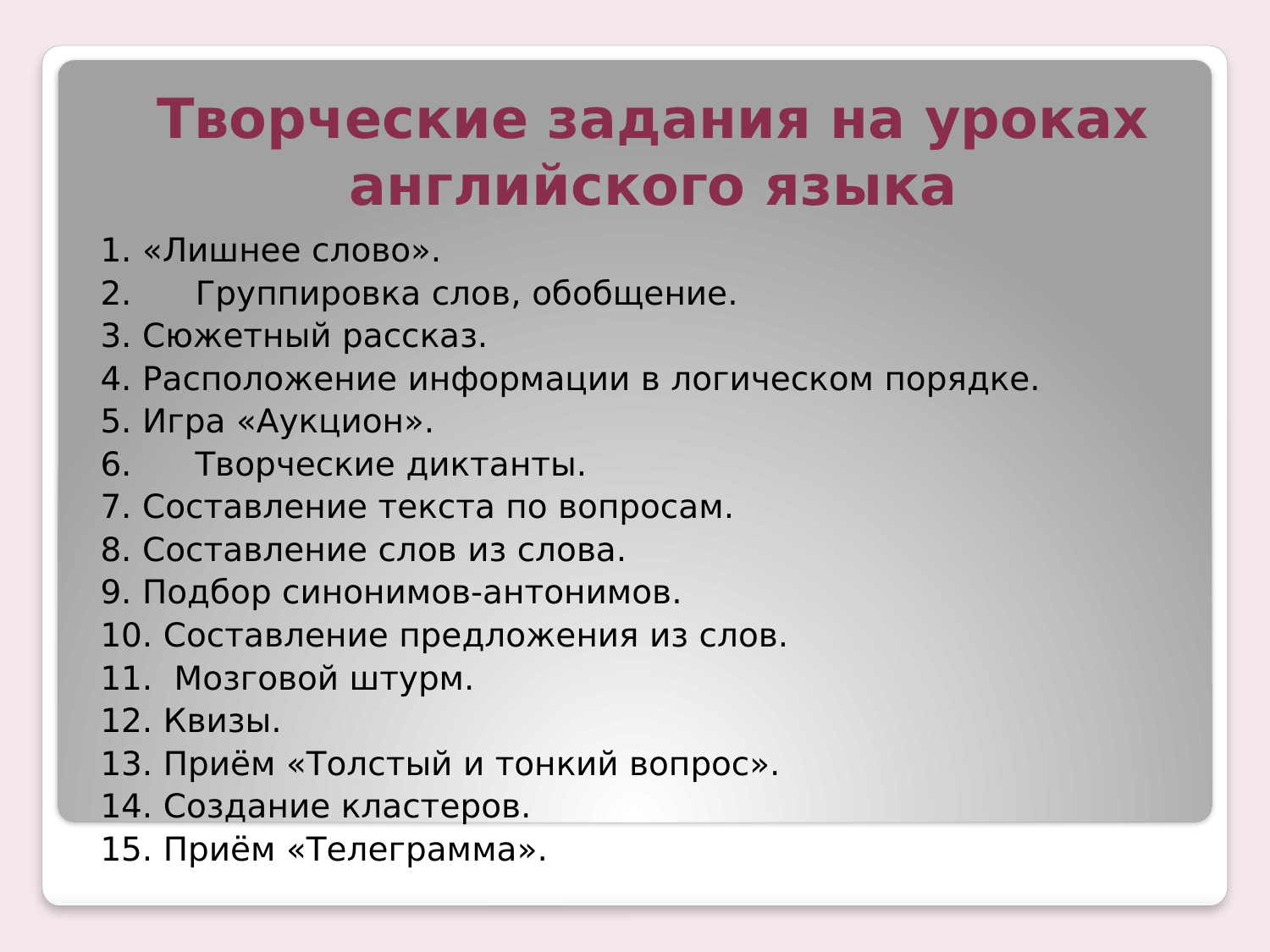

# Творческие задания на уроках английского языка
1. «Лишнее слово».
2.      Группировка слов, обобщение.
3. Сюжетный рассказ.
4. Расположение информации в логическом порядке.
5. Игра «Аукцион».
6.      Творческие диктанты.
7. Составление текста по вопросам.
8. Составление слов из слова.
9. Подбор синонимов-антонимов.
10. Составление предложения из слов.
11.  Мозговой штурм.
12. Квизы.
13. Приём «Толстый и тонкий вопрос».
14. Создание кластеров.
15. Приём «Телеграмма».